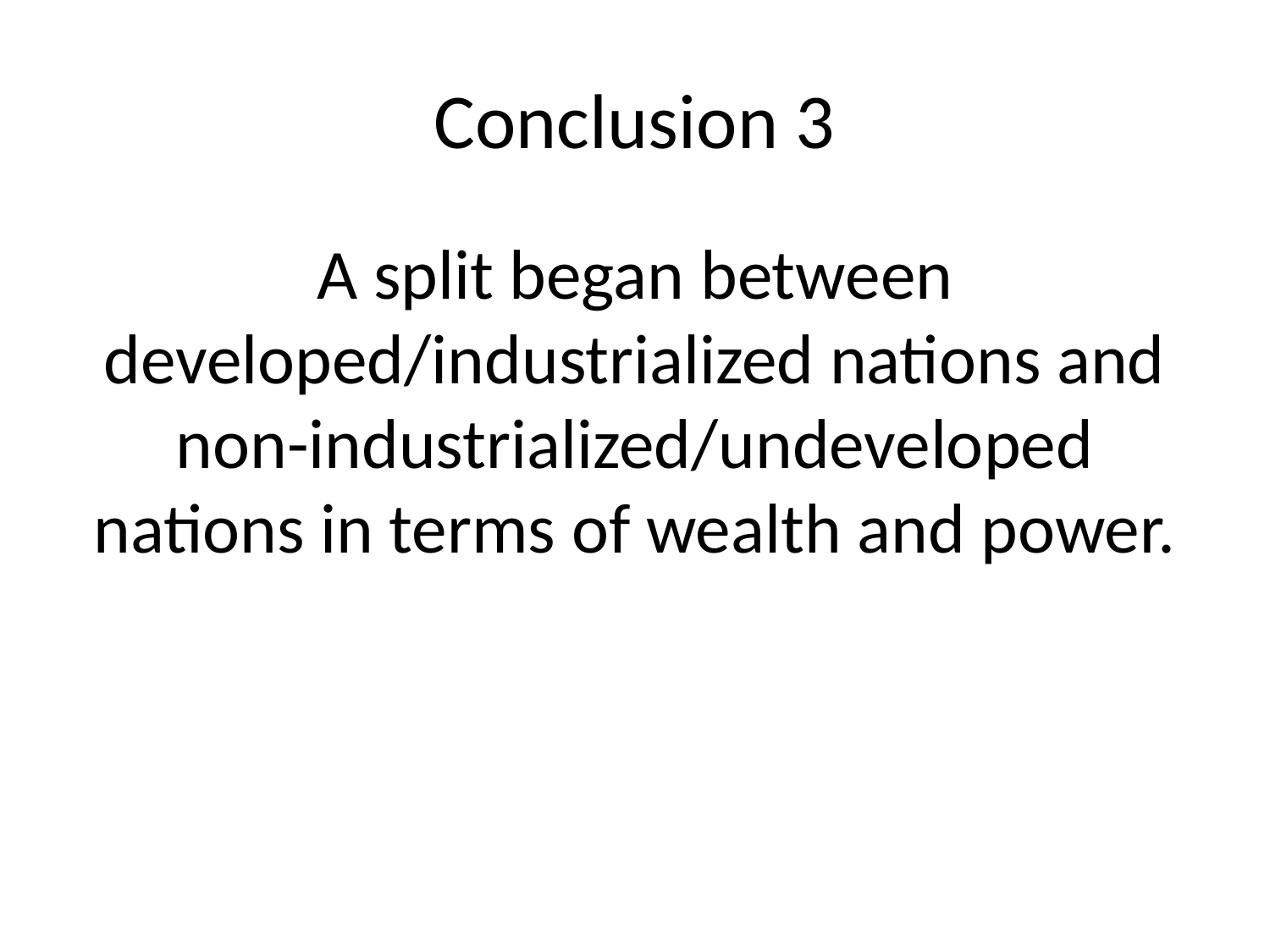

# Conclusion 3
A split began between developed/industrialized nations and non-industrialized/undeveloped nations in terms of wealth and power.